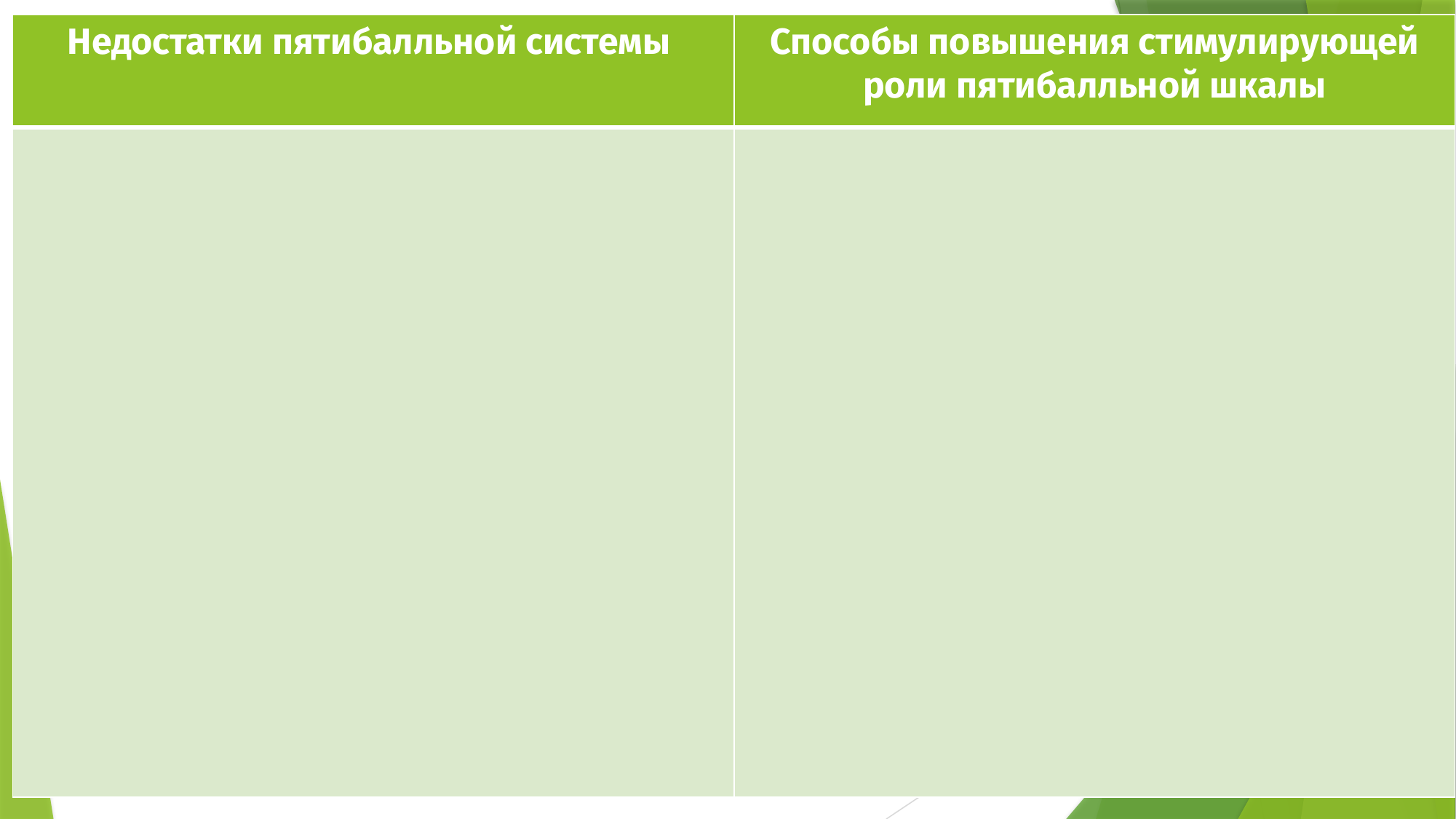

| Недостатки пятибалльной системы | Способы повышения стимулирующей роли пятибалльной шкалы |
| --- | --- |
|  |  |